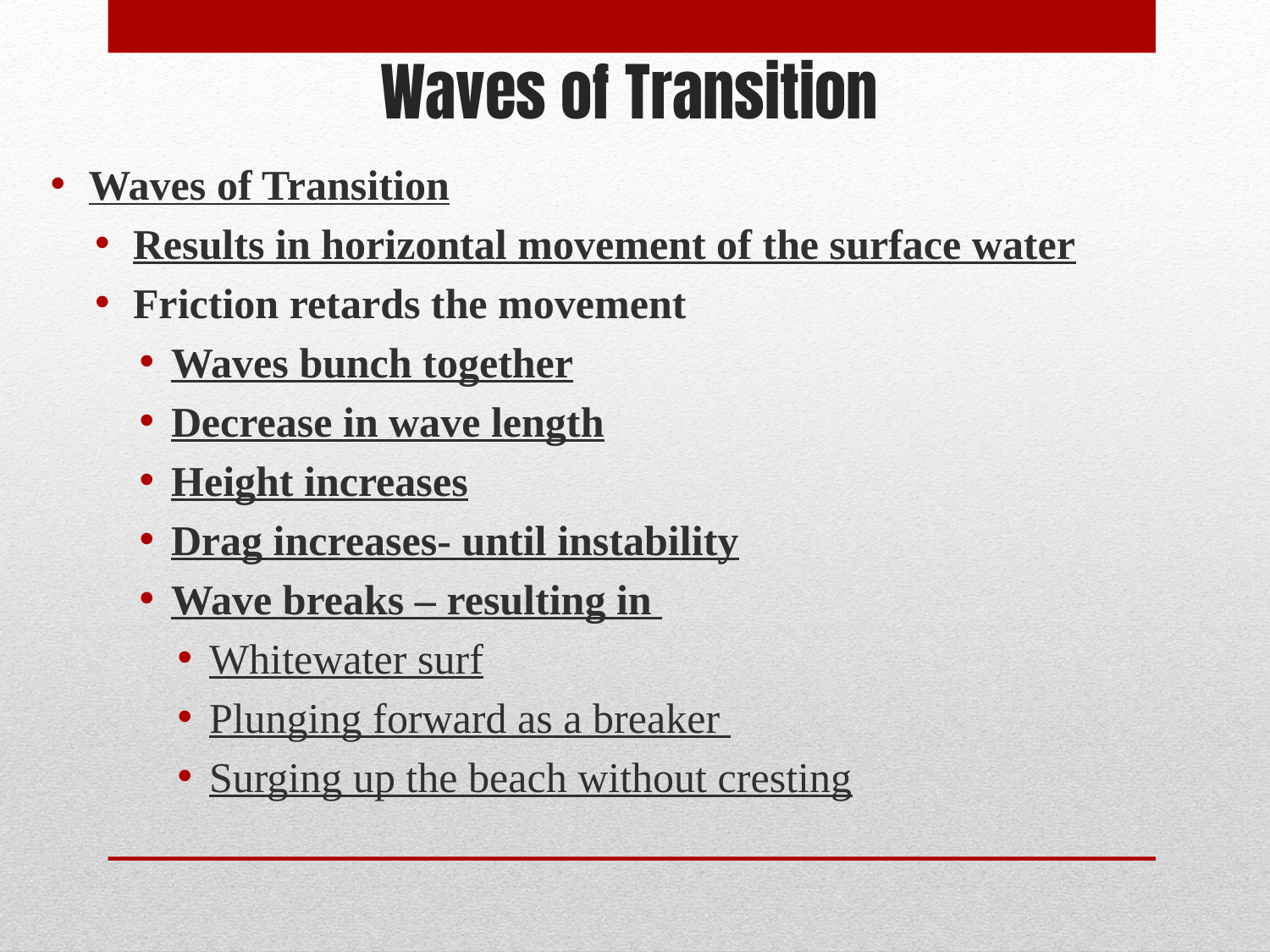

Waves of Transition
Waves of Transition
Results in horizontal movement of the surface water
Friction retards the movement
Waves bunch together
Decrease in wave length
Height increases
Drag increases- until instability
Wave breaks – resulting in
Whitewater surf
Plunging forward as a breaker
Surging up the beach without cresting